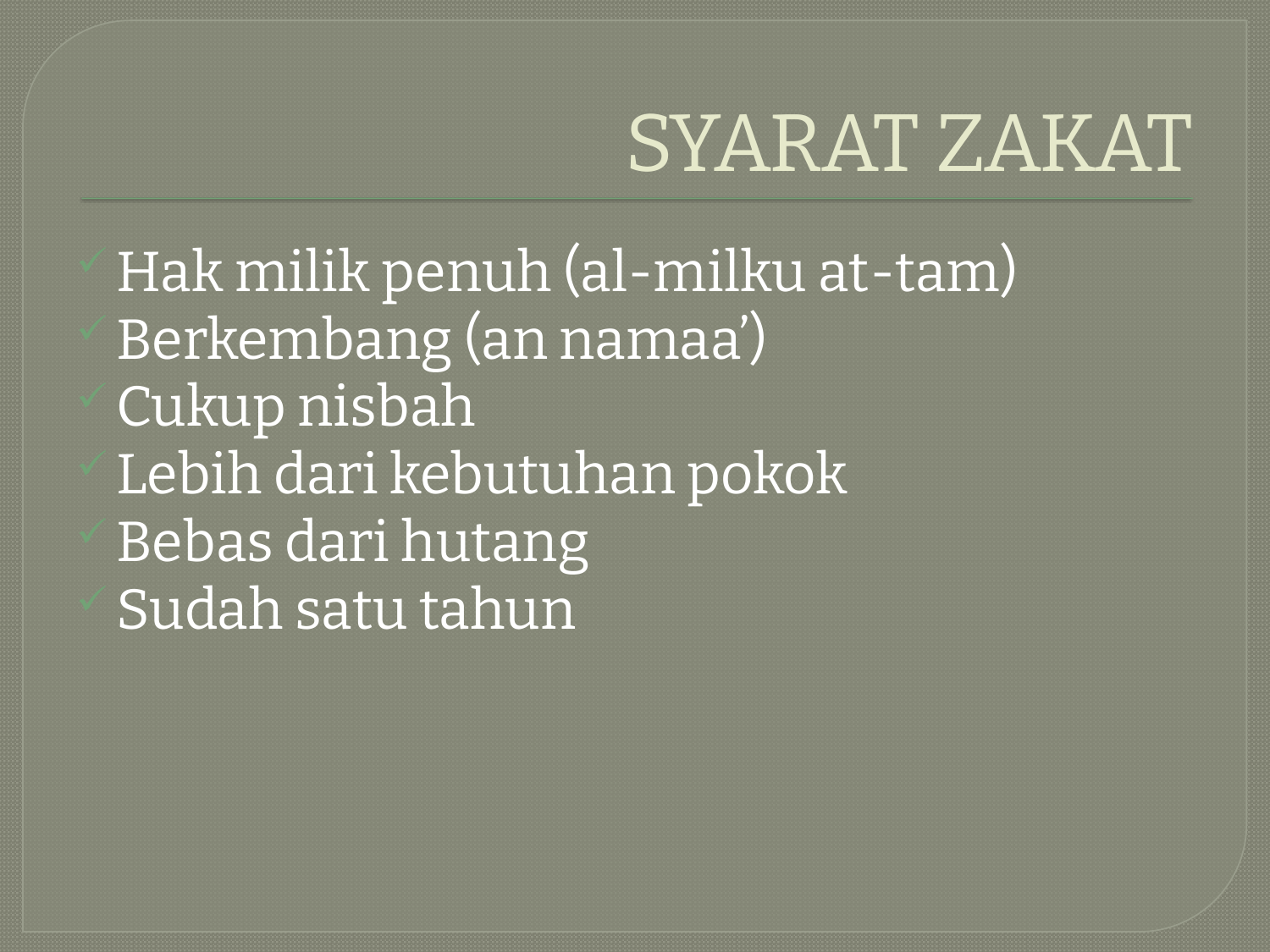

# SYARAT ZAKAT
Hak milik penuh (al-milku at-tam)
Berkembang (an namaa’)
Cukup nisbah
Lebih dari kebutuhan pokok
Bebas dari hutang
Sudah satu tahun